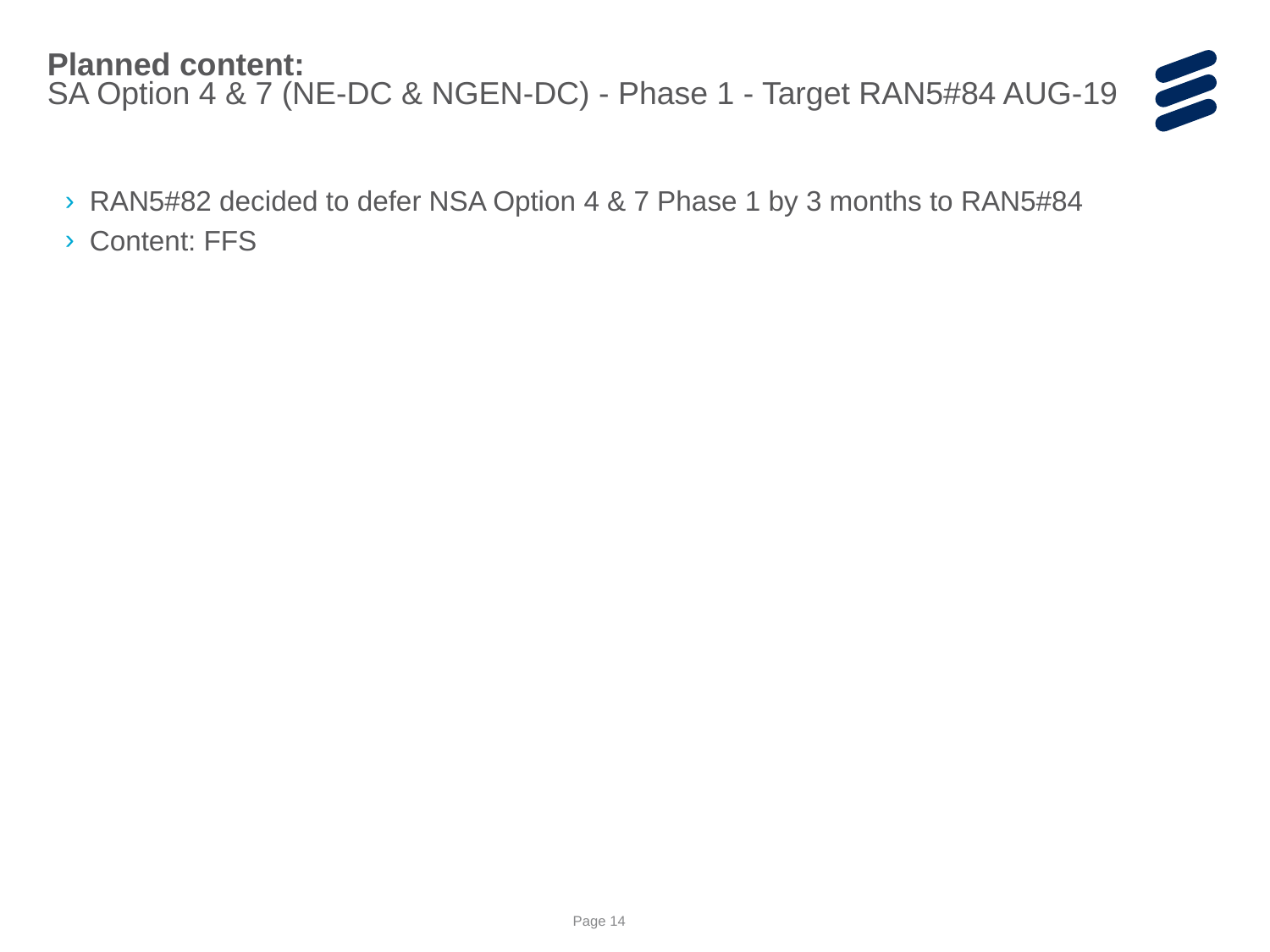

Planned content:
SA Option 4 & 7 (NE-DC & NGEN-DC) - Phase 1 - Target RAN5#84 AUG-19
RAN5#82 decided to defer NSA Option 4 & 7 Phase 1 by 3 months to RAN5#84
Content: FFS